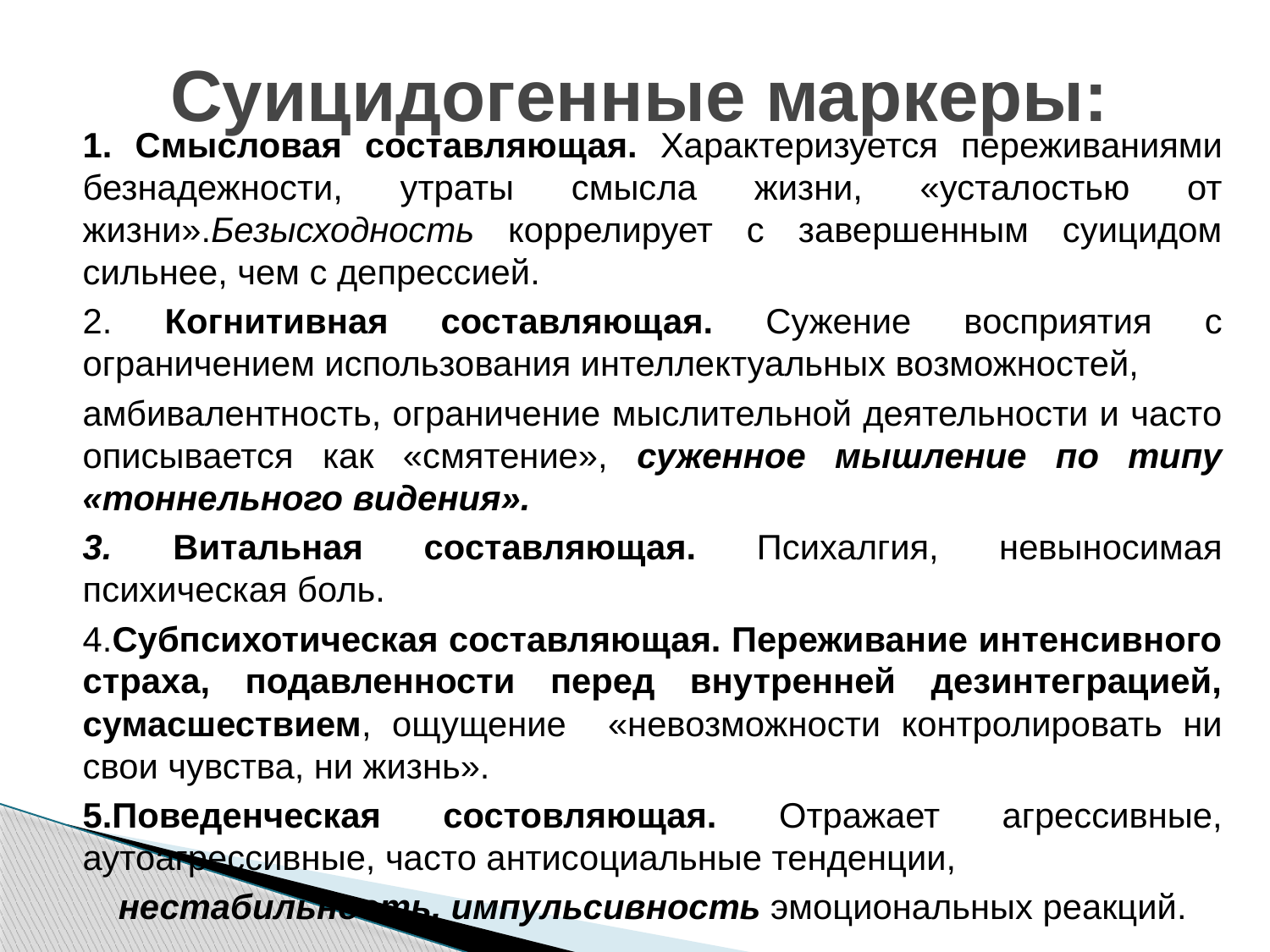

# Суицидогенные маркеры:
1. Смысловая составляющая. Характеризуется переживаниями безнадежности, утраты смысла жизни, «усталостью от жизни».Безысходность коррелирует с завершенным суицидом сильнее, чем с депрессией.
2. Когнитивная составляющая. Сужение восприятия с ограничением использования интеллектуальных возможностей,
амбивалентность, ограничение мыслительной деятельности и часто описывается как «смятение», суженное мышление по типу «тоннельного видения».
3. Витальная составляющая. Психалгия, невыносимая психическая боль.
4.Субпсихотическая составляющая. Переживание интенсивного страха, подавленности перед внутренней дезинтеграцией, сумасшествием, ощущение  «невозможности контролировать ни свои чувства, ни жизнь».
5.Поведенческая состовляющая. Отражает агрессивные, аутоагрессивные, часто антисоциальные тенденции,
нестабильность, импульсивность эмоциональных реакций.